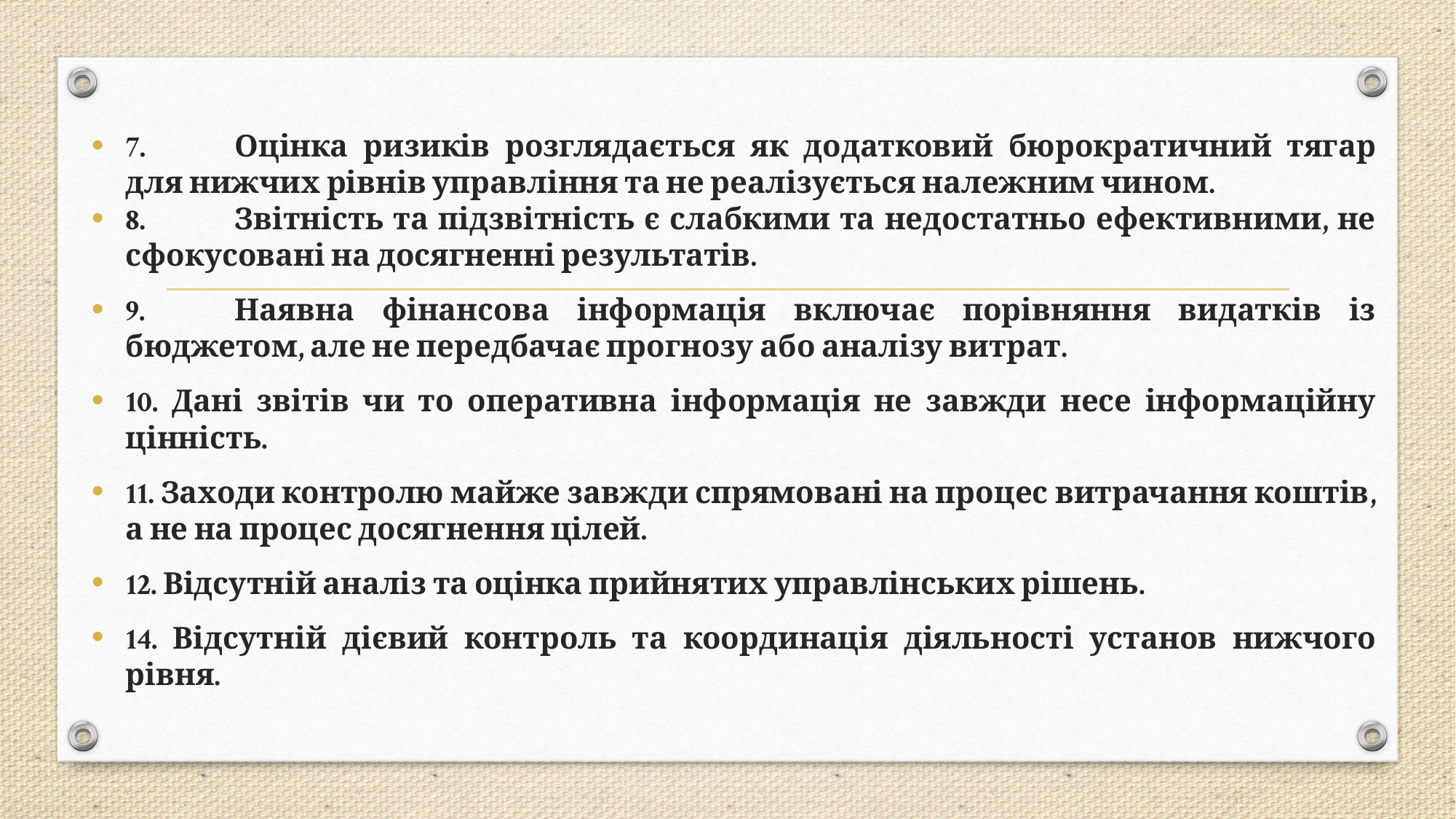

7.	Оцінка ризиків розглядається як додатковий бюрократичний тягар для нижчих рівнів управління та не реалізується належним чином.
8.	Звітність та підзвітність є слабкими та недостатньо ефективними, не сфокусовані на досягненні результатів.
9.	Наявна фінансова інформація включає порівняння видатків із бюджетом, але не передбачає прогнозу або аналізу витрат.
10. Дані звітів чи то оперативна інформація не завжди несе інформаційну цінність.
11. Заходи контролю майже завжди спрямовані на процес витрачання коштів, а не на процес досягнення цілей.
12. Відсутній аналіз та оцінка прийнятих управлінських рішень.
14. Відсутній дієвий контроль та координація діяльності установ нижчого рівня.